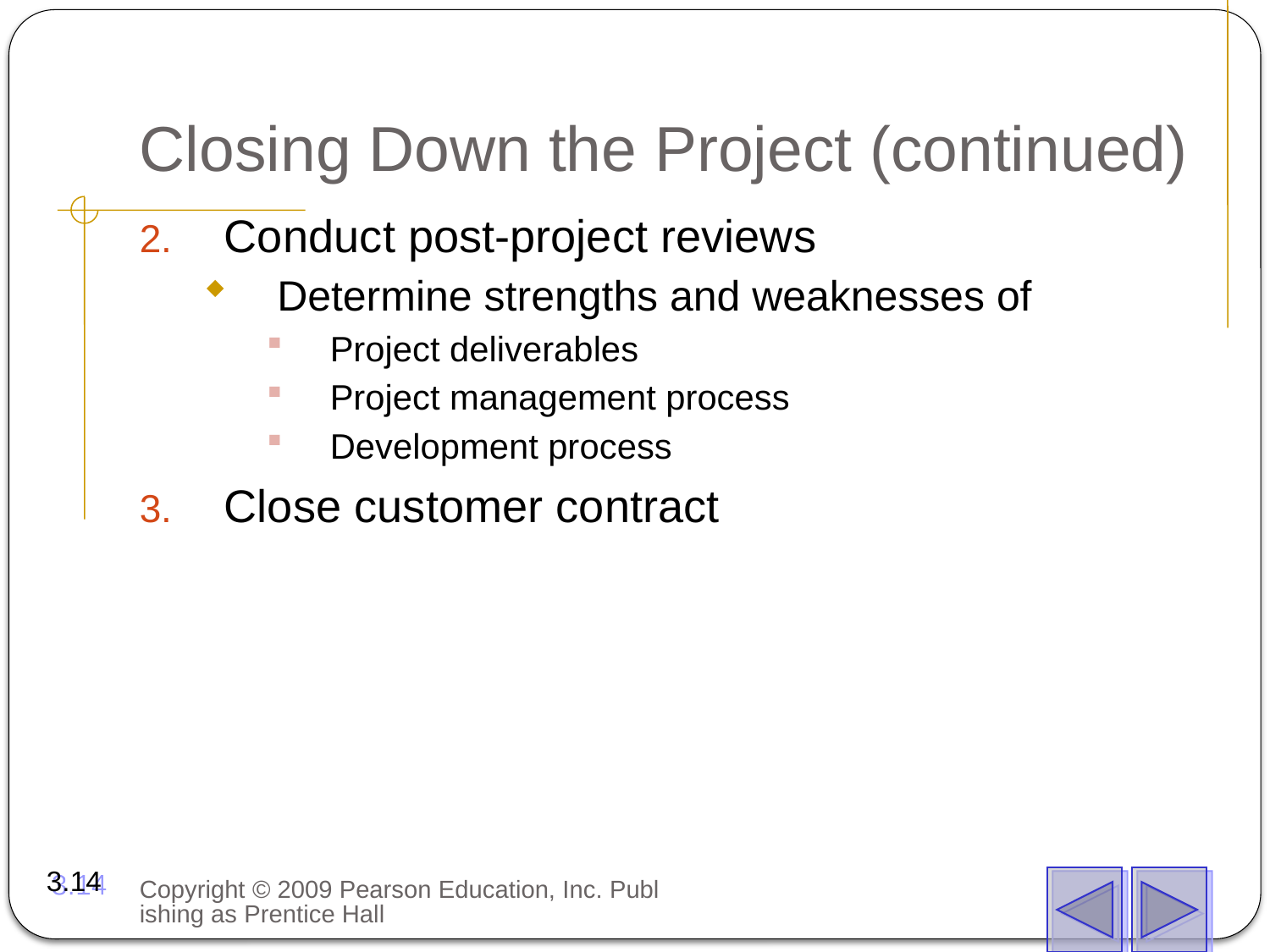

# Closing Down the Project (continued)
Conduct post-project reviews
Determine strengths and weaknesses of
Project deliverables
Project management process
Development process
Close customer contract

3.14
Copyright © 2009 Pearson Education, Inc. Publishing as Prentice Hall